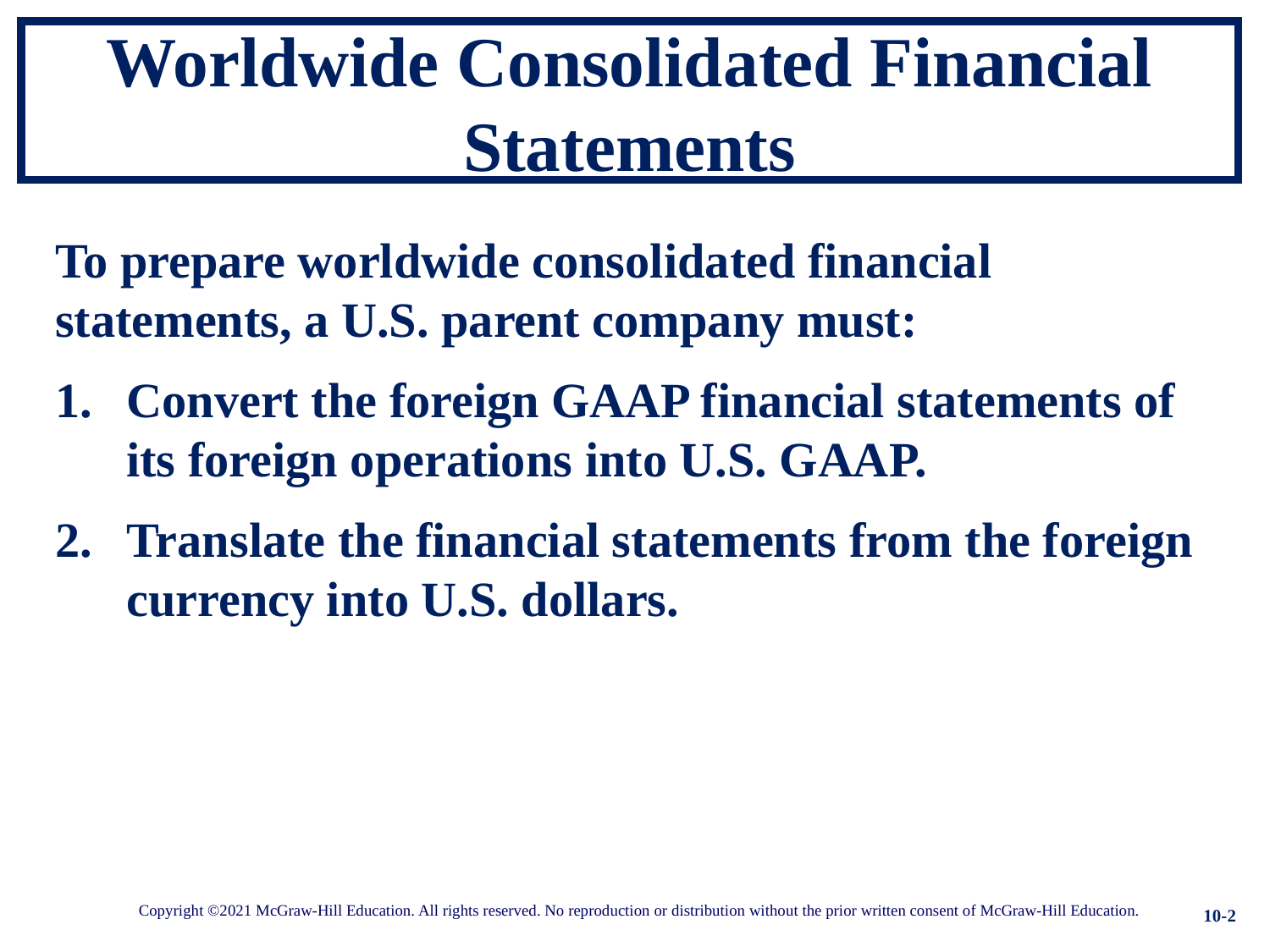

# Worldwide Consolidated Financial Statements
To prepare worldwide consolidated financial statements, a U.S. parent company must:
Convert the foreign GAAP financial statements of its foreign operations into U.S. GAAP.
Translate the financial statements from the foreign currency into U.S. dollars.

10-2
Copyright ©2021 McGraw-Hill Education. All rights reserved. No reproduction or distribution without the prior written consent of McGraw-Hill Education.